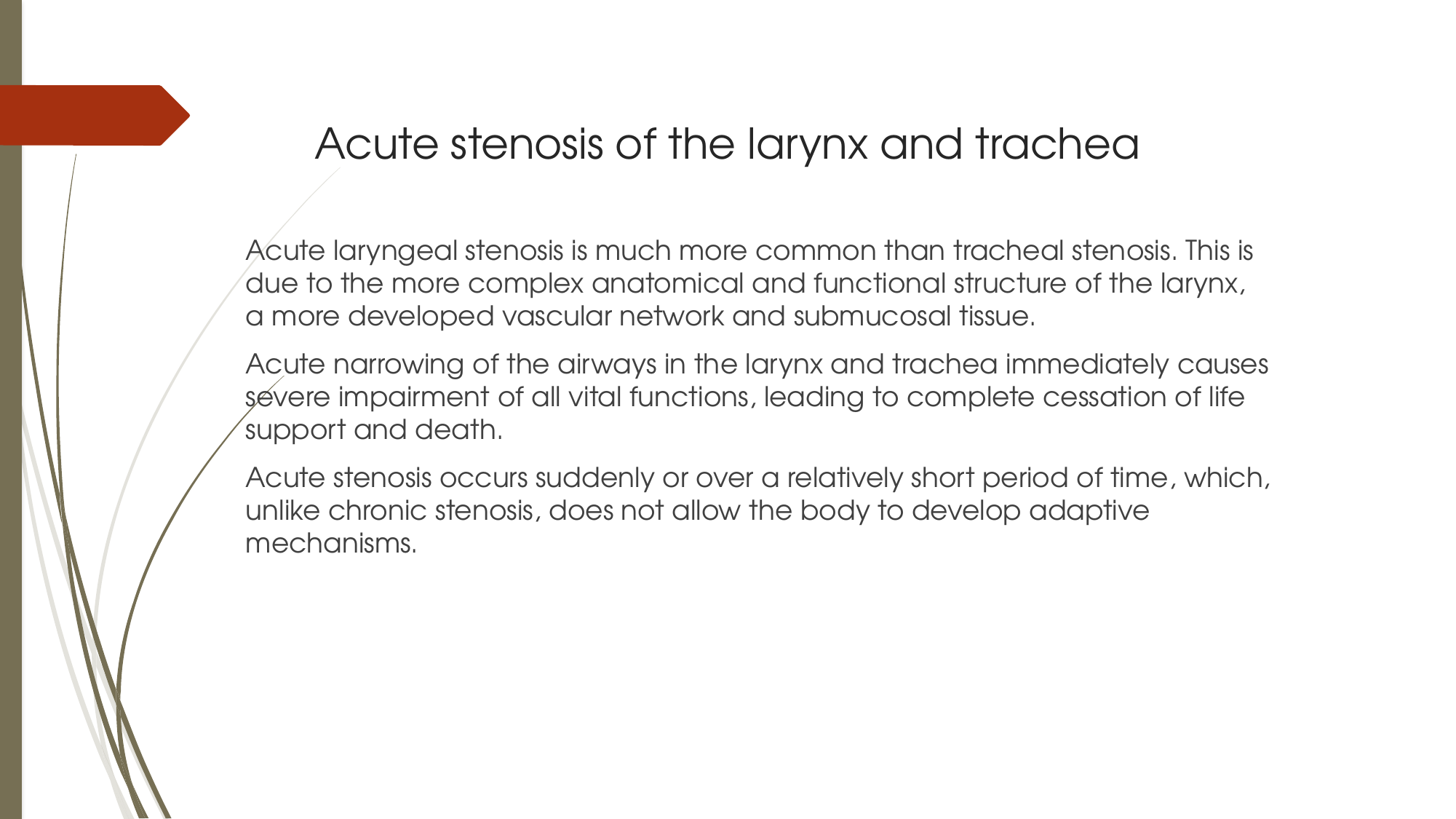

Acute stenosis of the larynx and trachea
Acute laryngeal stenosis is much more common than tracheal stenosis. This is due to the more complex anatomical and functional structure of the larynx, a more developed vascular network and submucosal tissue.
Acute narrowing of the airways in the larynx and trachea immediately causes severe impairment of all vital functions, leading to complete cessation of life support and death.
Acute stenosis occurs suddenly or over a relatively short period of time, which, unlike chronic stenosis, does not allow the body to develop adaptive mechanisms.